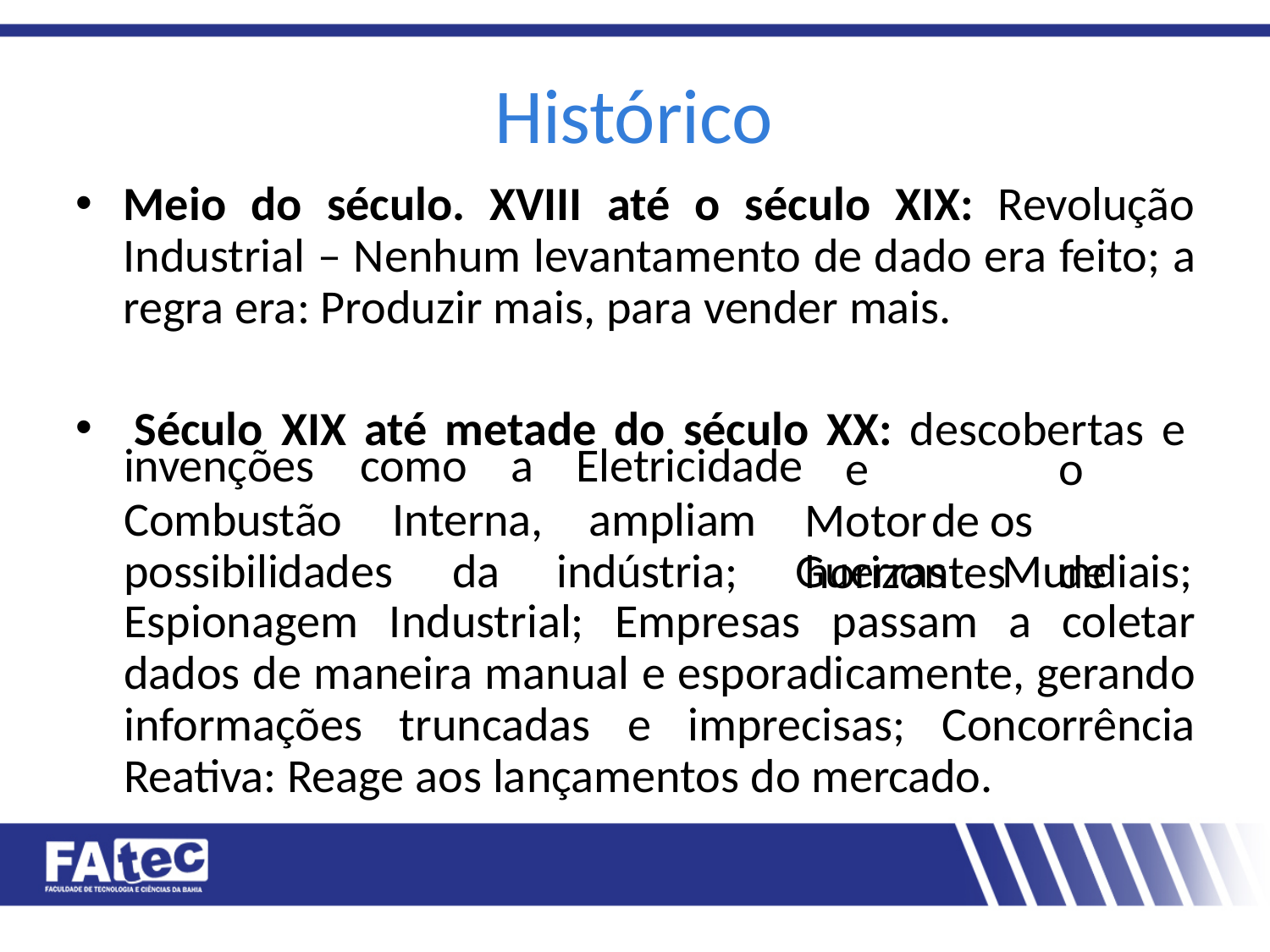

# Histórico
Meio  do  século.  XVIII  até  o  século  XIX:  Revolução Industrial – Nenhum levantamento de dado era feito; a regra era: Produzir mais, para vender mais.

Século XIX até metade do século XX: descobertas e
invenções	como	a	Eletricidade
ampliam
e		o	Motor	de os	horizontes	de
Combustão	Interna,
possibilidades	da	indústria;	Guerras
Mundiais;
Espionagem  Industrial;  Empresas  passam  a  coletar dados de maneira manual e esporadicamente, gerando informações  truncadas  e  imprecisas;  Concorrência Reativa: Reage aos lançamentos do mercado.